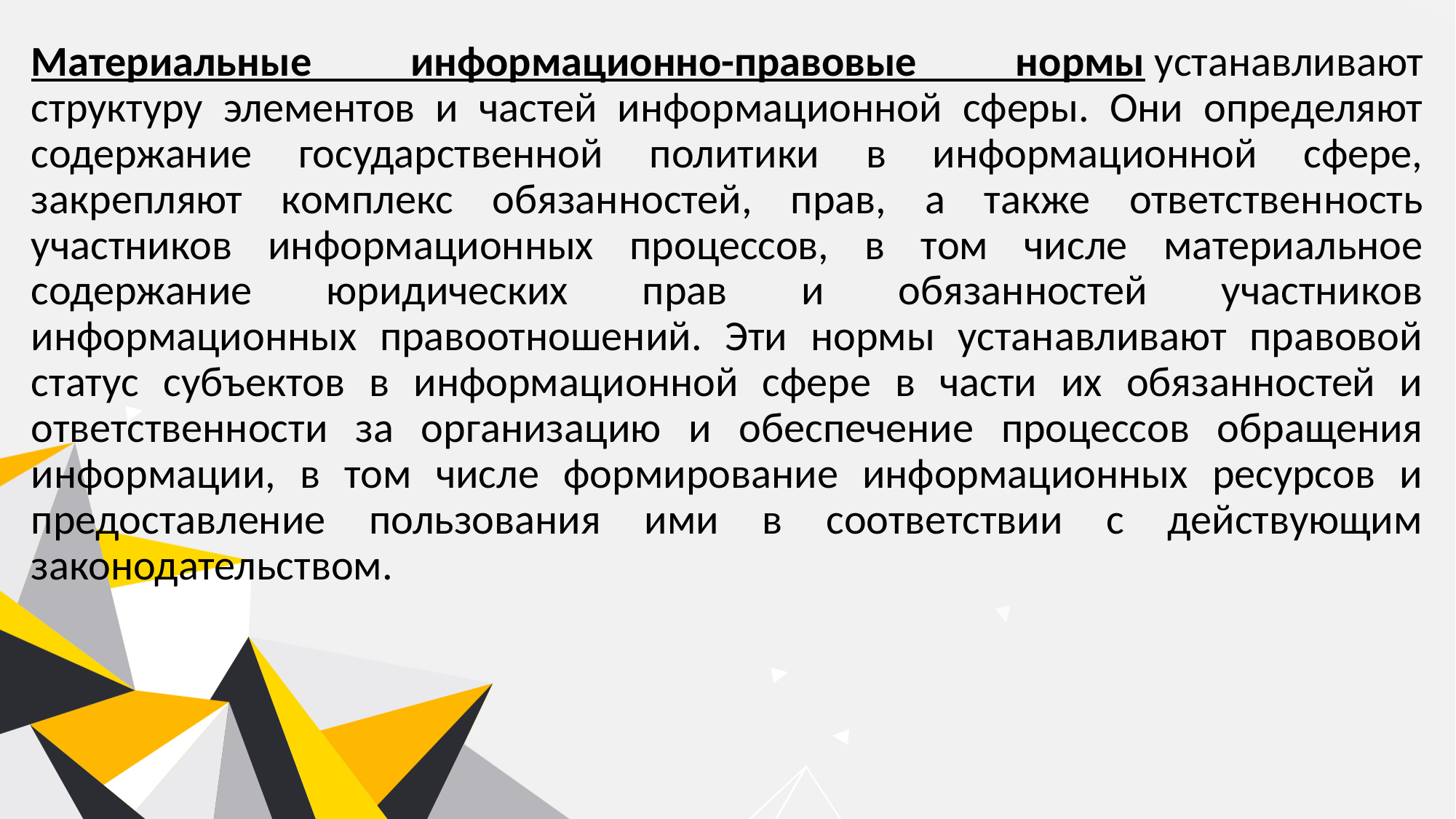

Материальные информационно-правовые нормы устанавливают структуру элементов и частей информационной сферы. Они определяют содержание государственной политики в информационной сфере, закрепляют комплекс обязанностей, прав, а также ответственность участников информационных процессов, в том числе материальное содержание юридических прав и обязанностей участников информационных правоотношений. Эти нормы устанавливают правовой статус субъектов в информационной сфере в части их обязанностей и ответственности за организацию и обеспечение процессов обращения информации, в том числе формирование информационных ресурсов и предоставление пользования ими в соответствии с действующим законодательством.